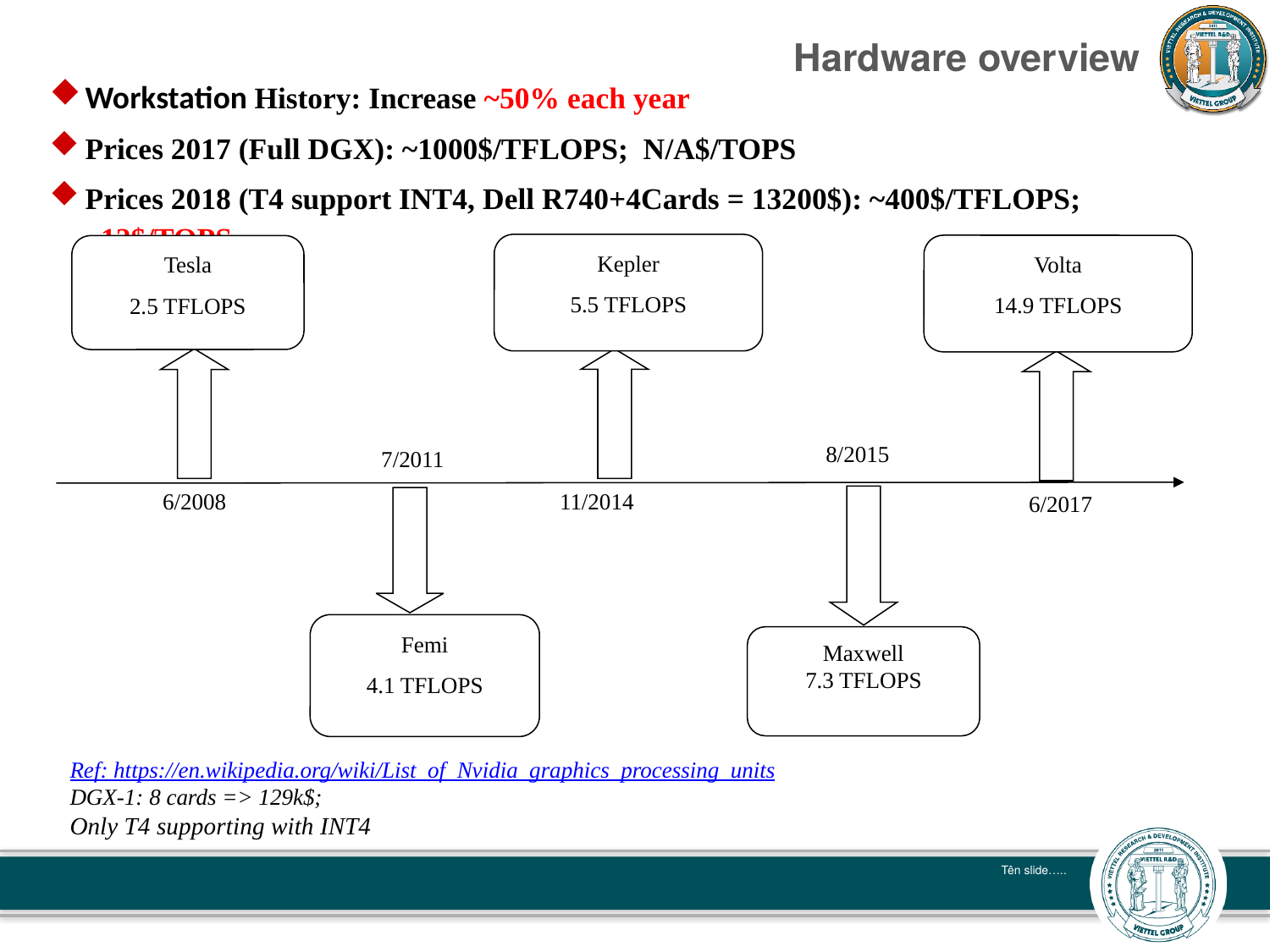

Hardware overview

Workstation History: Increase ~50% each year
Prices 2017 (Full DGX): ~1000$/TFLOPS;  N/A$/TOPS
Prices 2018 (T4 support INT4, Dell R740+4Cards = 13200$): ~400$/TFLOPS; ~12$/TOPS

Kepler
5.5 TFLOPS
Volta
14.9 TFLOPS
Tesla
2.5 TFLOPS

8/2015
7/2011
6/2008

    11/2014

6/2017

Femi
4.1 TFLOPS
Maxwell
7.3 TFLOPS
Ref: https://en.wikipedia.org/wiki/List_of_Nvidia_graphics_processing_units
DGX-1: 8 cards => 129k$;
Only T4 supporting with INT4